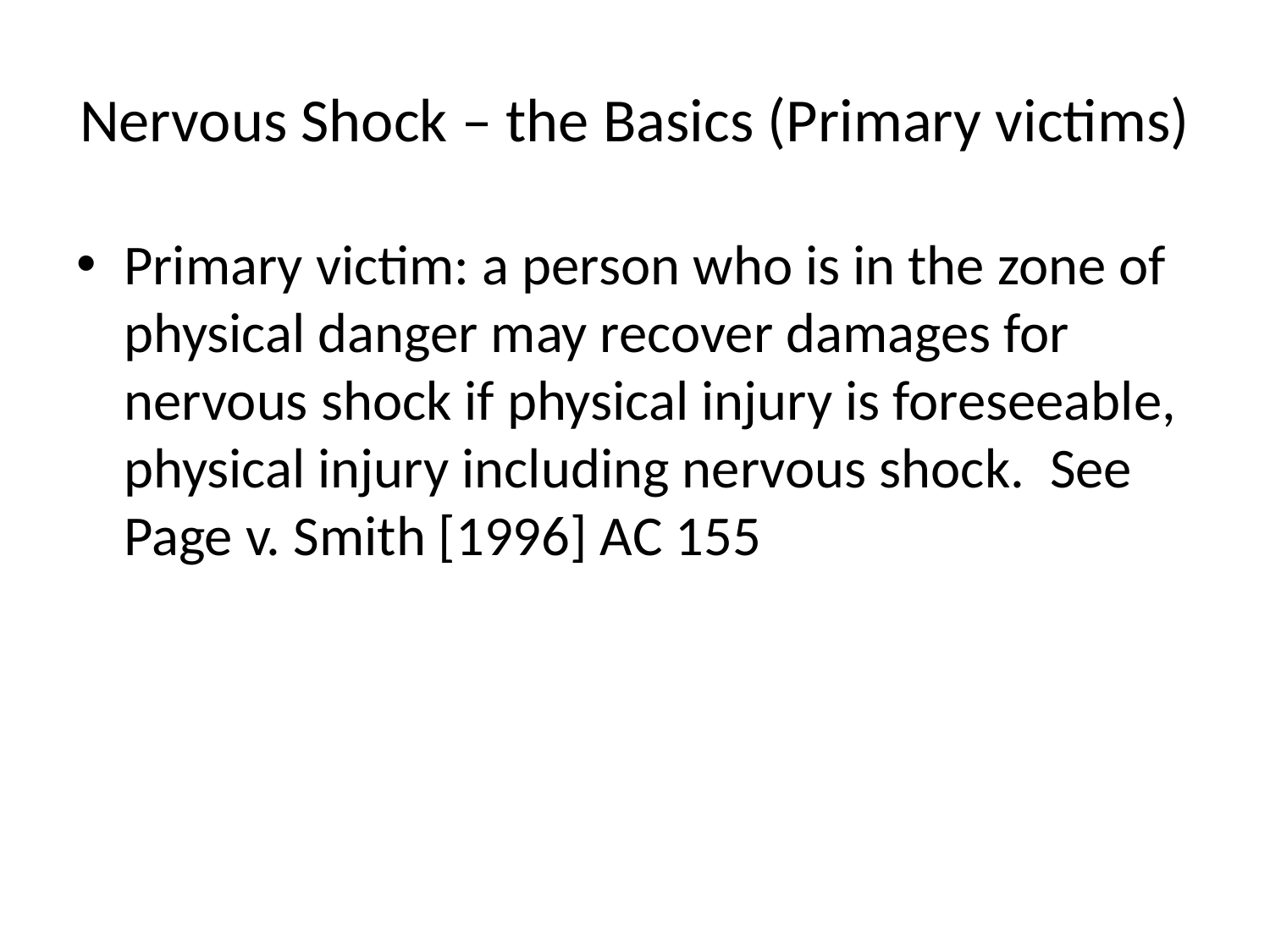

# Nervous Shock – the Basics (Primary victims)
Primary victim: a person who is in the zone of physical danger may recover damages for nervous shock if physical injury is foreseeable, physical injury including nervous shock.  See Page v. Smith [1996] AC 155